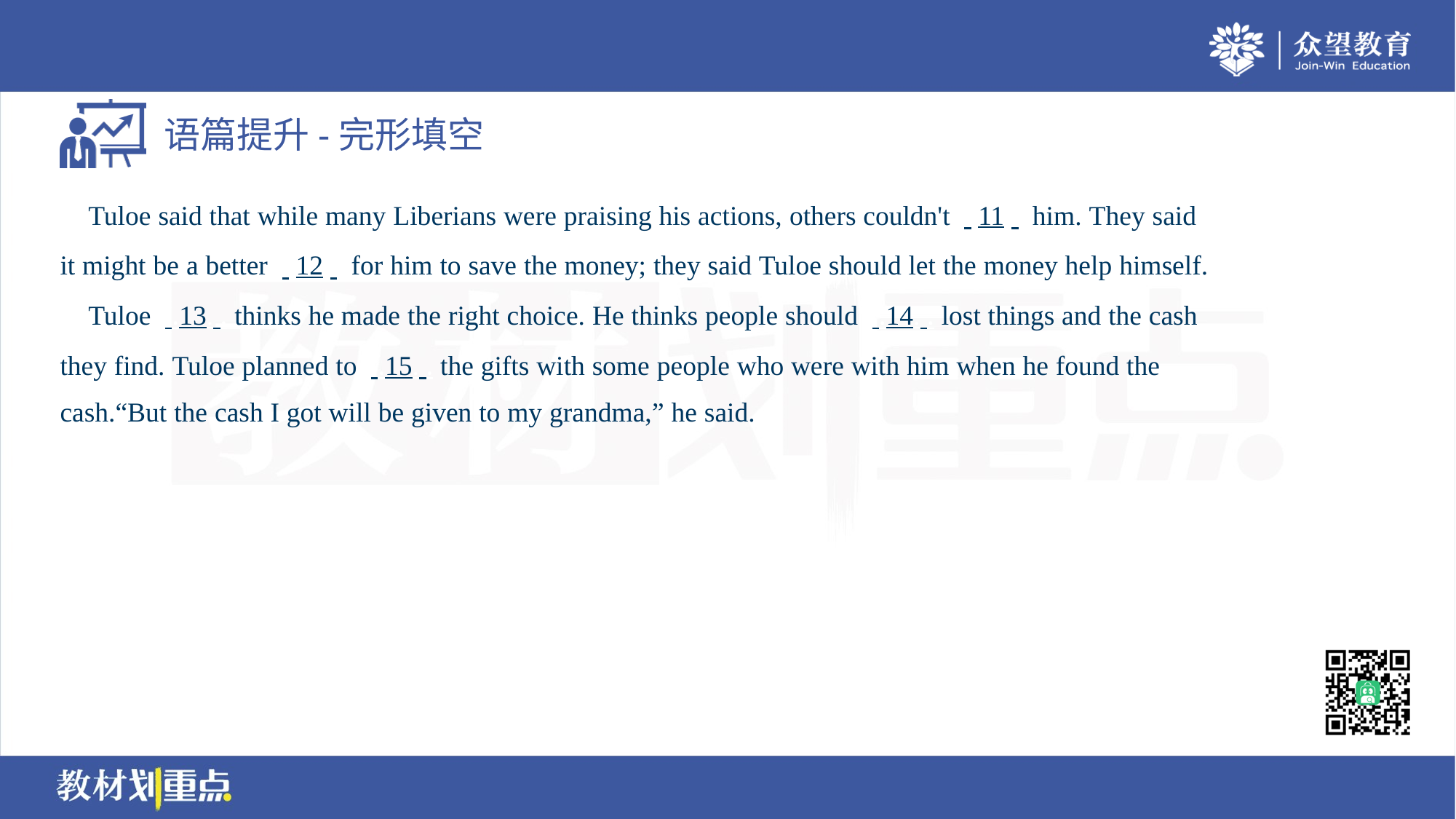

Tuloe said that while many Liberians were praising his actions, others couldn't . .11. . him. They said
it might be a better . .12. . for him to save the money; they said Tuloe should let the money help himself.
    Tuloe . .13. . thinks he made the right choice. He thinks people should . .14. . lost things and the cash
they find. Tuloe planned to . .15. . the gifts with some people who were with him when he found the
cash.“But the cash I got will be given to my grandma,” he said.